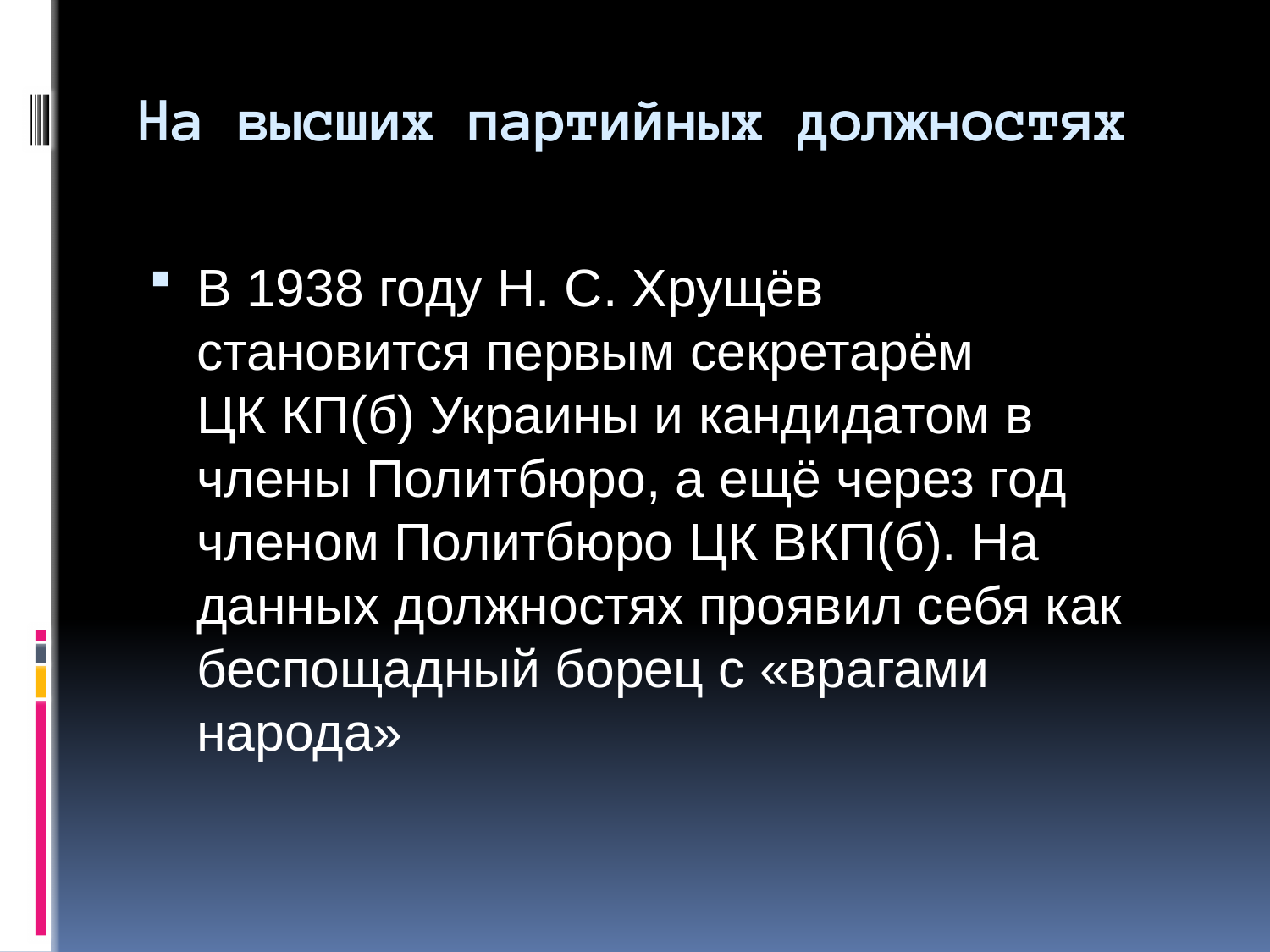

# На высших партийных должностях
В 1938 году Н. С. Хрущёв становится первым секретарём ЦК КП(б) Украины и кандидатом в члены Политбюро, а ещё через год членом Политбюро ЦК ВКП(б). На данных должностях проявил себя как беспощадный борец с «врагами народа»